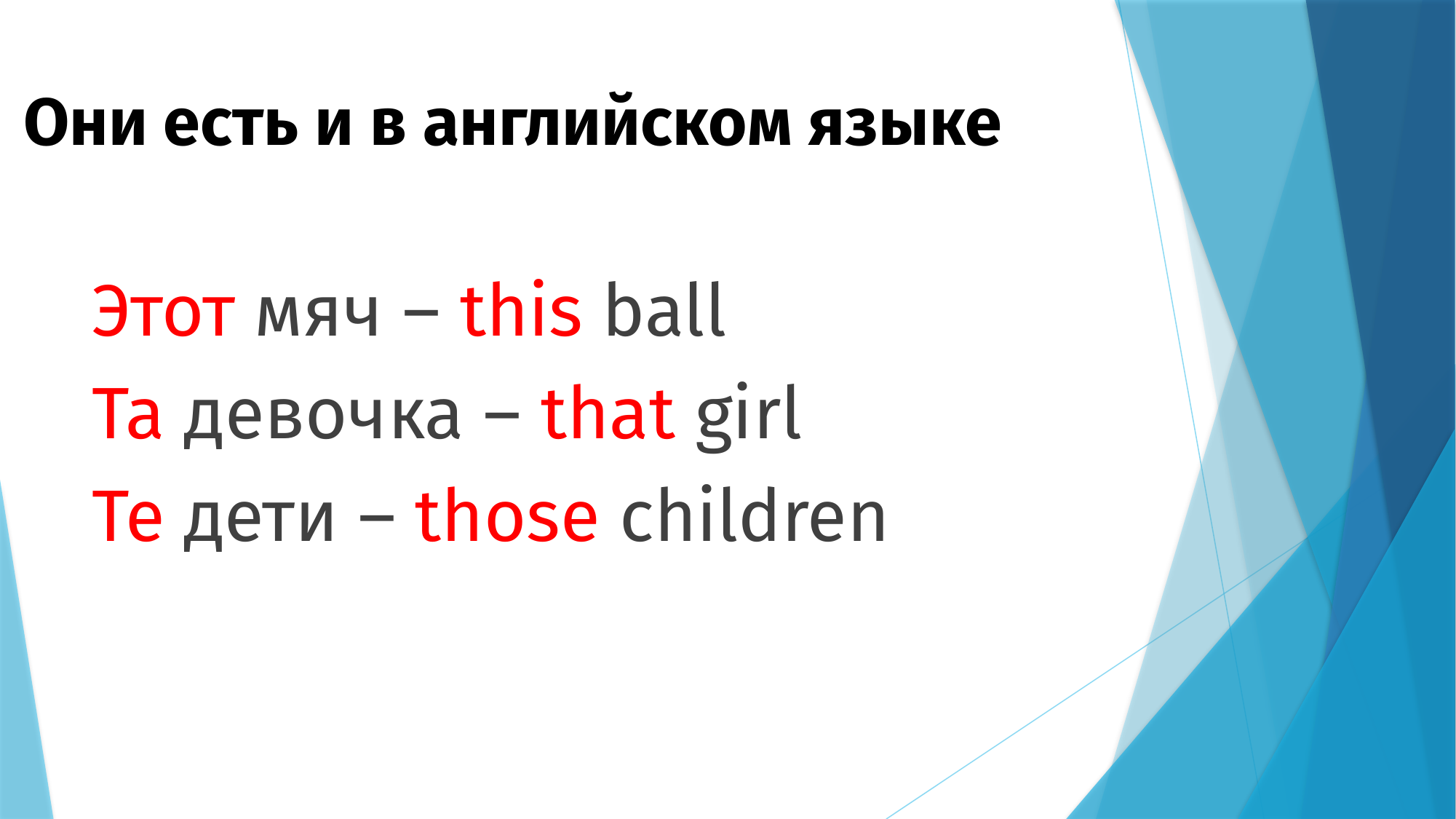

# Они есть и в английском языке
Этот мяч – this ball
Та девочка – that girl
Те дети – those children